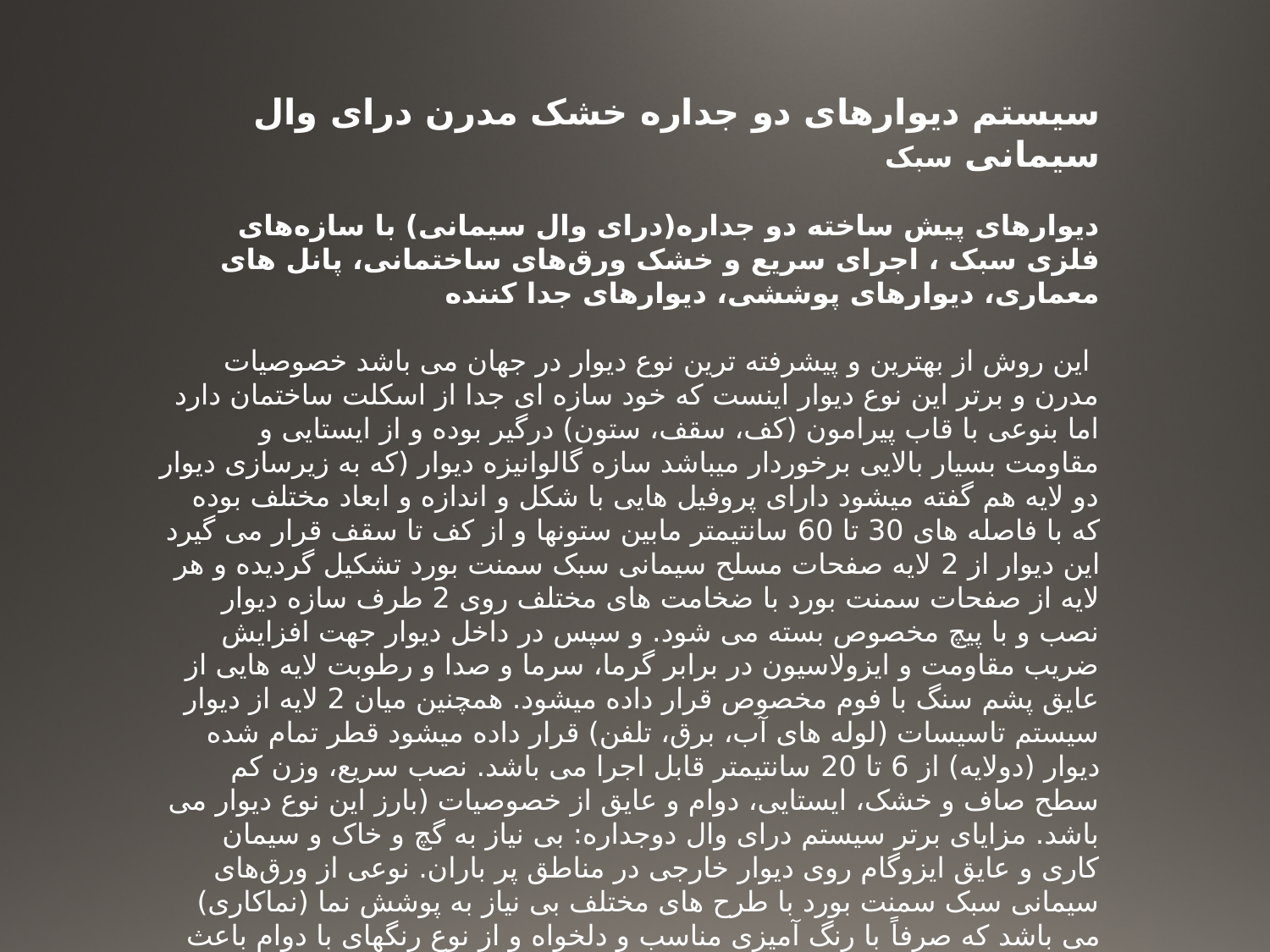

سیستم دیوارهای دو جداره خشک مدرن درای وال سیمانی سبک
دیوارهای پیش ساخته دو جداره(درای وال سیمانی) با سازه‌های فلزی سبک ، اجرای سریع و خشک ورق‌های ساختمانی، پانل های معماری، دیوارهای پوششی، دیوارهای جدا کننده
 این روش از بهترین و پیشرفته ترین نوع دیوار در جهان می باشد خصوصیات مدرن و برتر این نوع دیوار اینست که خود سازه ای جدا از اسکلت ساختمان دارد اما بنوعی با قاب پیرامون (کف، سقف، ستون) درگیر بوده و از ایستایی و مقاومت بسیار بالایی برخوردار میباشد سازه گالوانیزه دیوار (که به زیرسازی دیوار دو لایه هم گفته میشود دارای پروفیل هایی با شکل و اندازه و ابعاد مختلف بوده که با فاصله های 30 تا 60 سانتیمتر مابین ستونها و از کف تا سقف قرار می گیرد این دیوار از 2 لایه صفحات مسلح سیمانی سبک سمنت بورد تشکیل گردیده و هر لایه از صفحات سمنت بورد با ضخامت های مختلف روی 2 طرف سازه دیوار نصب و با پیچ مخصوص بسته می شود. و سپس در داخل دیوار جهت افزایش ضریب مقاومت و ایزولاسیون در برابر گرما، سرما و صدا و رطوبت لایه هایی از عایق پشم سنگ با فوم مخصوص قرار داده میشود. همچنین میان 2 لایه از دیوار سیستم تاسیسات (لوله های آب، برق، تلفن) قرار داده میشود قطر تمام شده دیوار (دولایه) از 6 تا 20 سانتیمتر قابل اجرا می باشد. نصب سریع، وزن کم سطح صاف و خشک، ایستایی، دوام و عایق از خصوصیات (بارز این نوع دیوار می باشد. مزایای برتر سیستم درای وال دوجداره: بی نیاز به گچ و خاک و سیمان کاری و عایق ایزوگام روی دیوار خارجی در مناطق پر باران. نوعی از ورق‌های سیمانی سبک سمنت بورد با طرح های مختلف بی نیاز به پوشش نما (نماکاری) می باشد که صرفاً با رنگ آمیزی مناسب و دلخواه و از نوع رنگهای با دوام باعث ایجاد صرفه جویی در هزینه میگردد. (بویژه ساختمانهاي بلند مرتبه) در صورت نیاز به جابجایی و تغییرات دیوار و همچنین ترمیم و تعویض احتمالی سیستم تاسیساتی (لوله های برق، آب و فاضلاب) نیاز به کنده